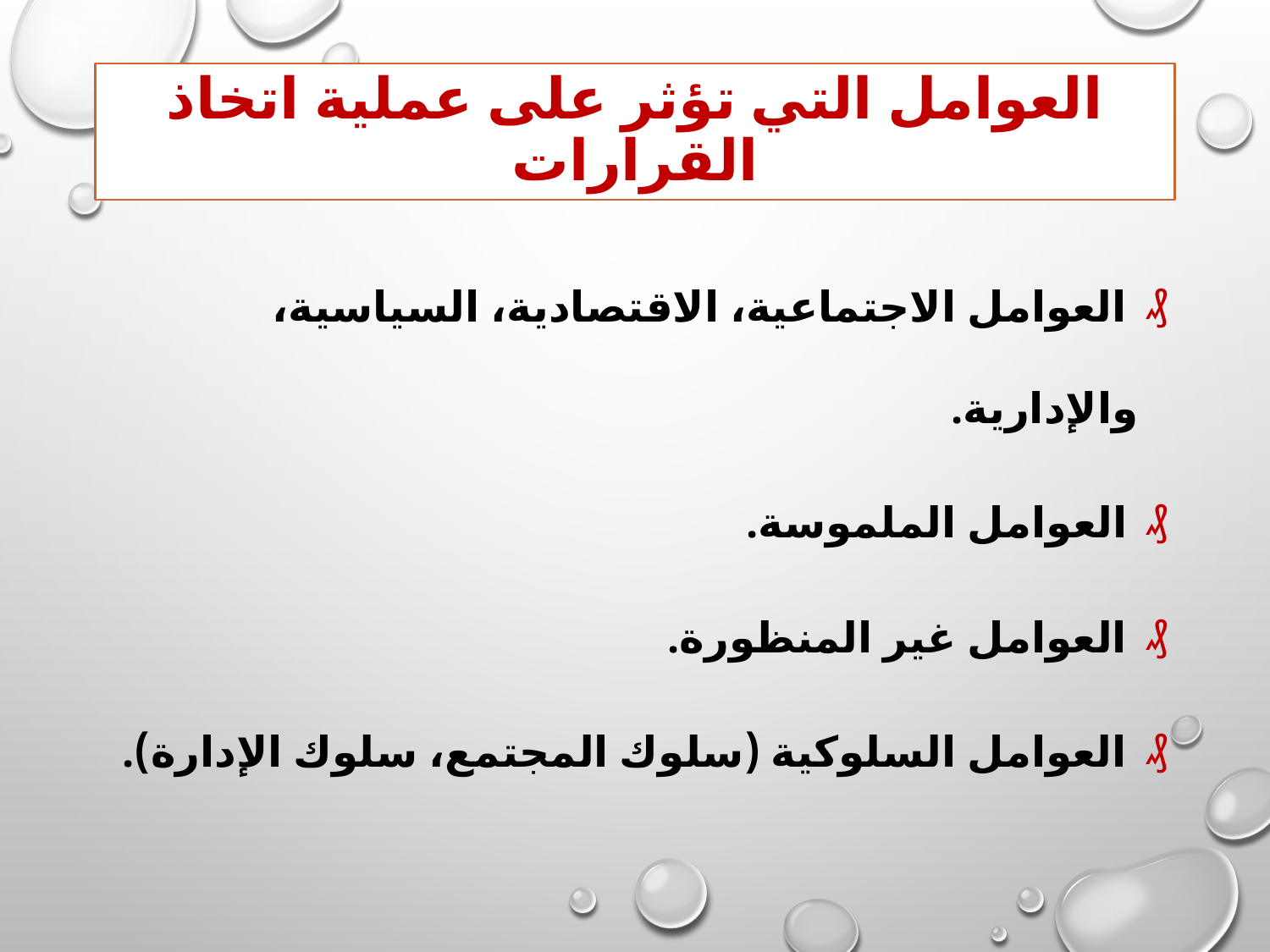

# العوامل التي تؤثر على عملية اتخاذ القرارات
 العوامل الاجتماعية، الاقتصادية، السياسية، والإدارية.
 العوامل الملموسة.
 العوامل غير المنظورة.
 العوامل السلوكية (سلوك المجتمع، سلوك الإدارة).